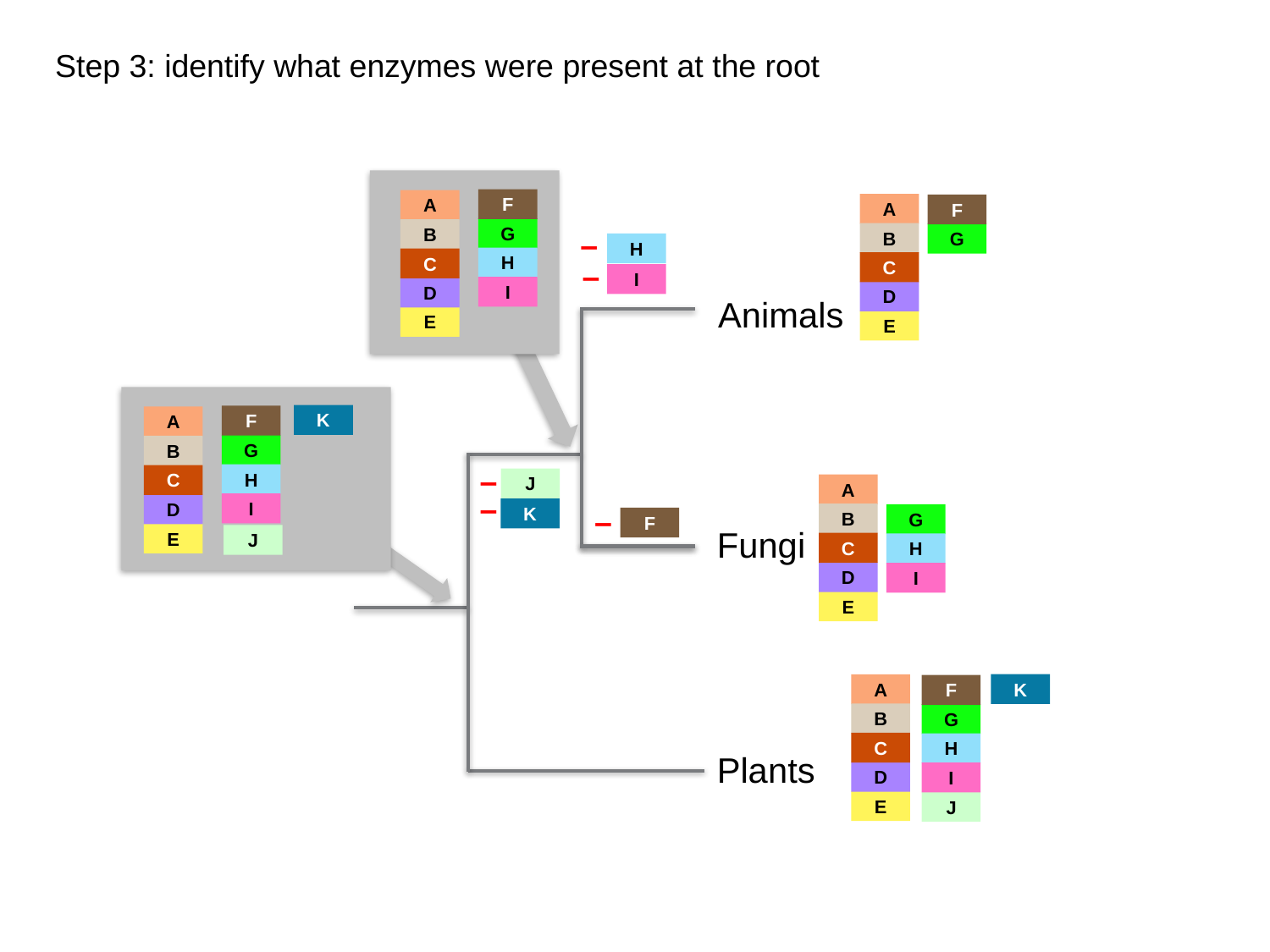

Step 3: identify what enzymes were present at the root

F
A
A
F
G
–
B
B
G
H
H
C
–
C
I
I
D
D
Animals
E
E

K
F
A
G
B
–
H
C
J
A
–
I
D
–
K
B
G
F
Fungi
E
J
C
H

D
I
E
K
A
F
B
G
C
H
Plants
D
I
E
J